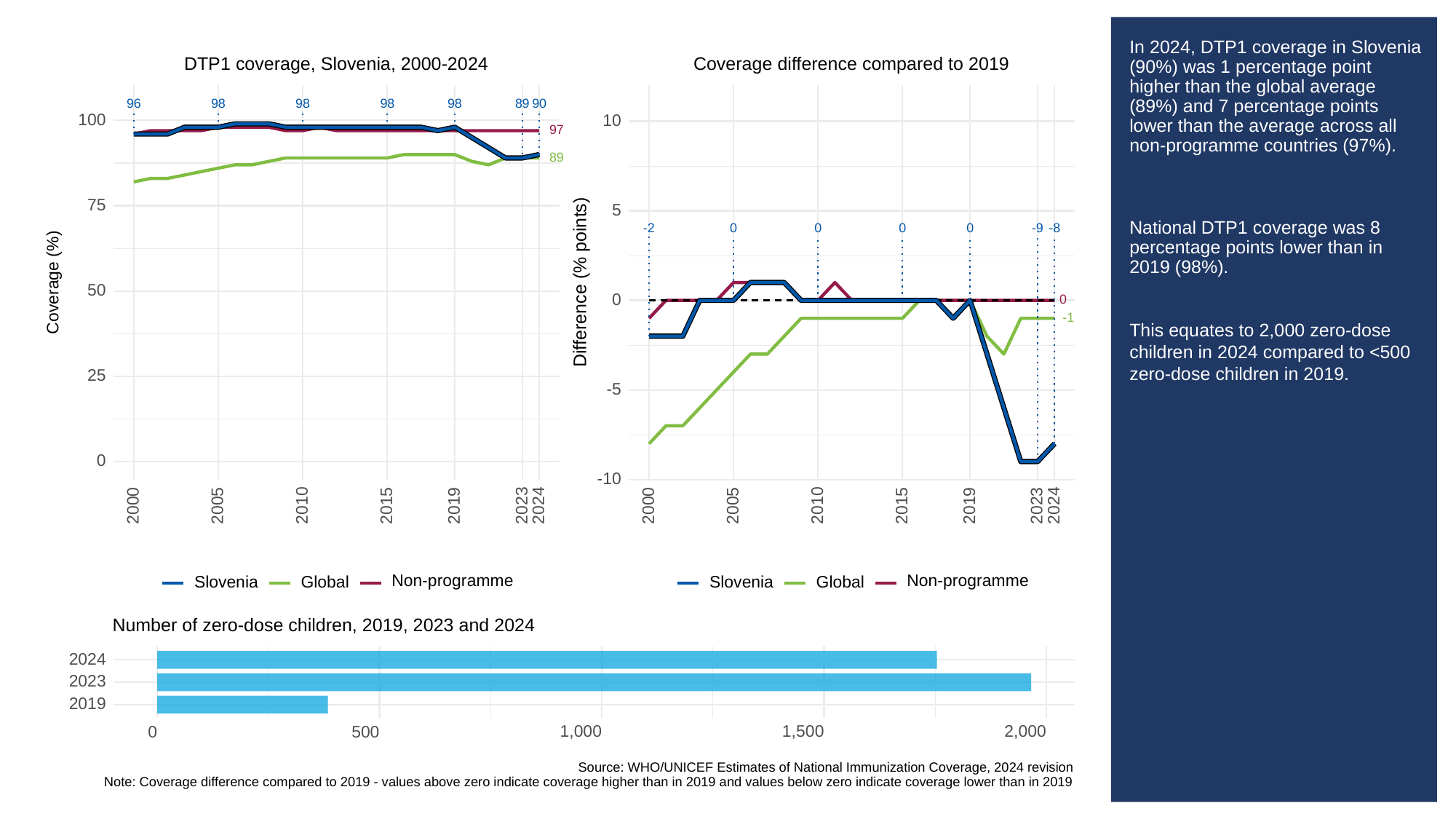

# In 2024, DTP1 coverage in Slovenia (90%) was 1 percentage point higher than the global average (89%) and 7 percentage points lower than the average across all non-programme countries (97%).

National DTP1 coverage was 8 percentage points lower than in 2019 (98%).

This equates to 2,000 zero-dose children in 2024 compared to <500 zero-dose children in 2019.

DTP1 coverage, Slovenia, 2000-2024
Coverage difference compared to 2019

96
98
98
98
98
89
90

100
10

97

89

75
5

0
0
0
0
-9
-8
-2

Difference (% points)
Coverage (%)

50

0
0

-1

25

-5

0

-10

2023
2023
2000
2005
2010
2015
2019
2024
2000
2005
2010
2015
2019
2024
Non-programme
Non-programme
Slovenia
Global
Slovenia
Global

Number of zero-dose children, 2019, 2023 and 2024

2024

2023

2019

1,000
1,500
2,000
0
500
Source: WHO/UNICEF Estimates of National Immunization Coverage, 2024 revision
Note: Coverage difference compared to 2019 - values above zero indicate coverage higher than in 2019 and values below zero indicate coverage lower than in 2019